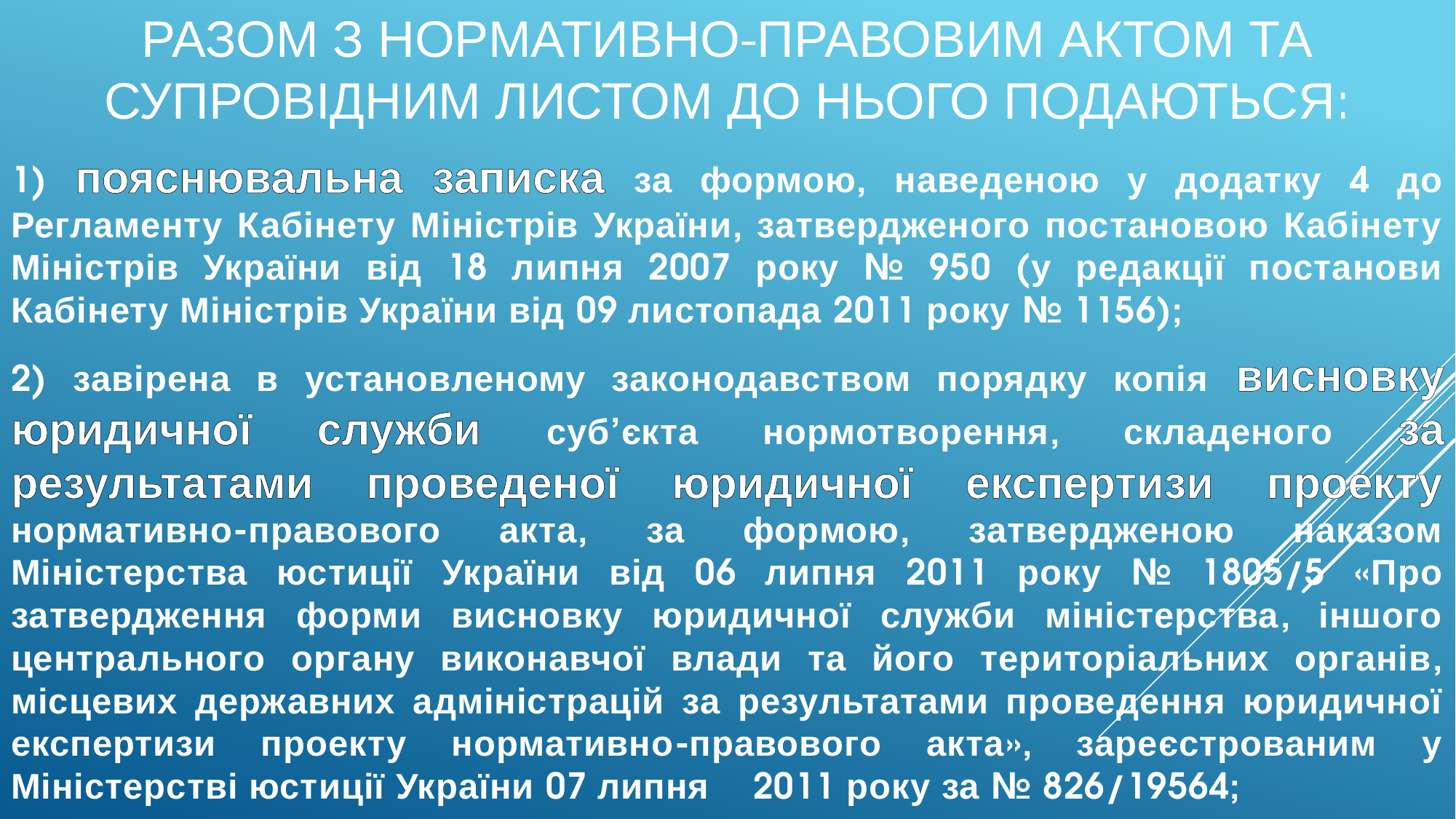

# Разом з нормативно-правовим актом та супровідним листом до нього подаються:
1) пояснювальна записка за формою, наведеною у додатку 4 до Регламенту Кабінету Міністрів України, затвердженого постановою Кабінету Міністрів України від 18 липня 2007 року № 950 (у редакції постанови Кабінету Міністрів України від 09 листопада 2011 року № 1156);
2) завірена в установленому законодавством порядку копія висновку юридичної служби суб’єкта нормотворення, складеного за результатами проведеної юридичної експертизи проекту нормативно-правового акта, за формою, затвердженою наказом Міністерства юстиції України від 06 липня 2011 року № 1805/5 «Про затвердження форми висновку юридичної служби міністерства, іншого центрального органу виконавчої влади та його територіальних органів, місцевих державних адміністрацій за результатами проведення юридичної експертизи проекту нормативно-правового акта», зареєстрованим у Міністерстві юстиції України 07 липня    2011 року за № 826/19564;